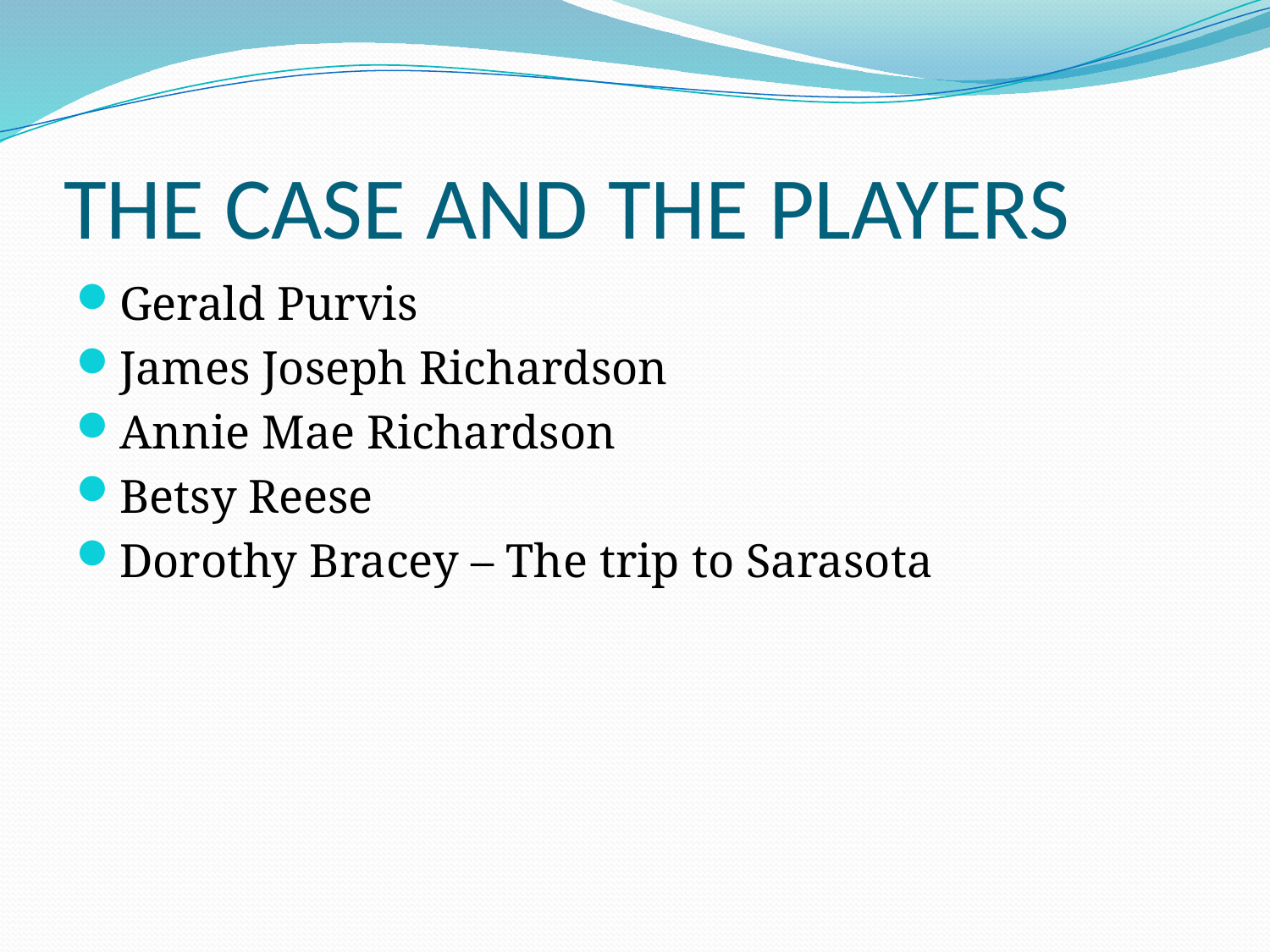

# THE CASE AND THE PLAYERS
Gerald Purvis
James Joseph Richardson
Annie Mae Richardson
Betsy Reese
Dorothy Bracey – The trip to Sarasota